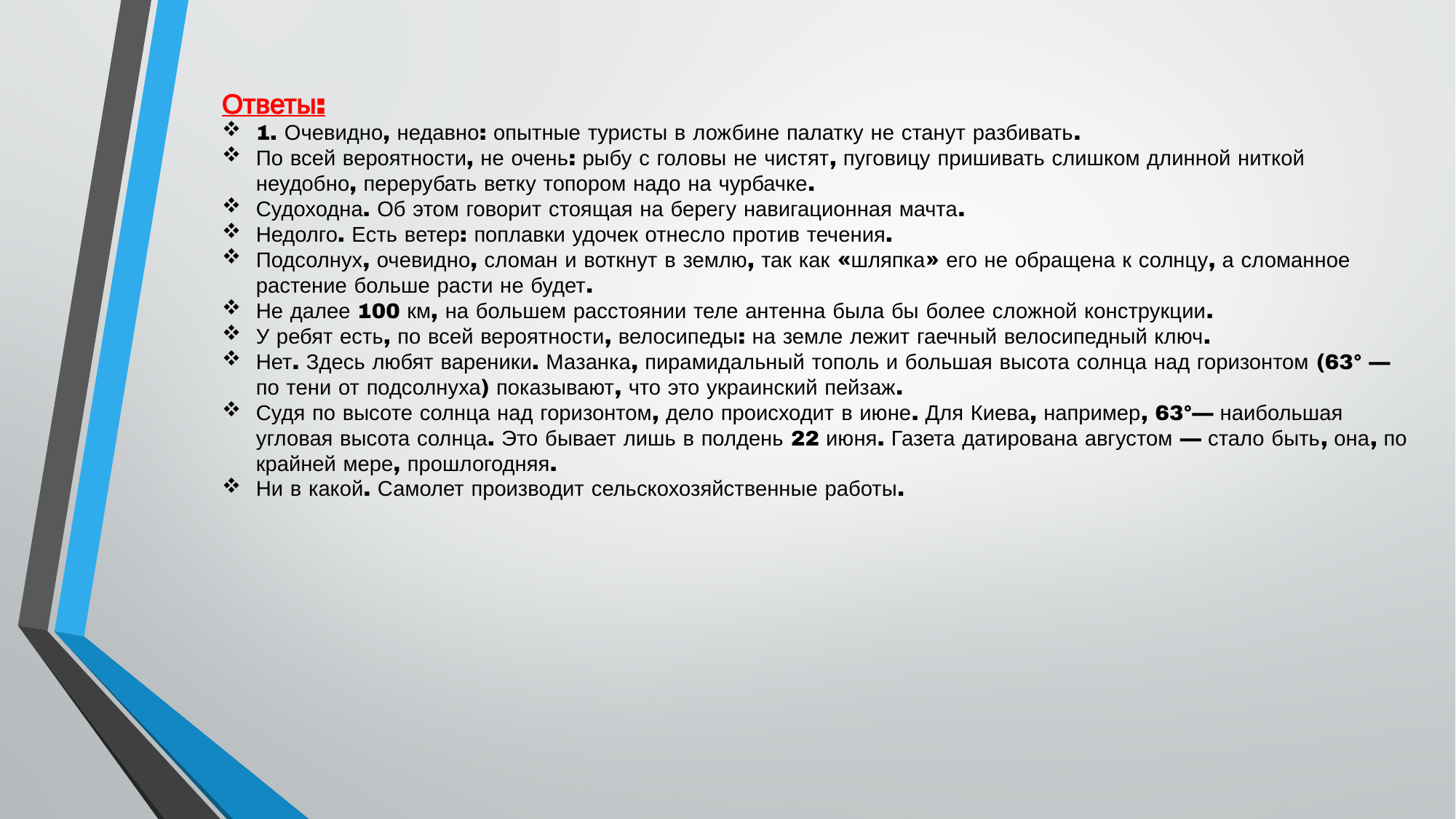

Ответы:
1. Очевидно, недавно: опытные туристы в ложбине палатку не станут разбивать.
По всей вероятности, не очень: рыбу с головы не чистят, пуговицу пришивать слишком длинной ниткой неудобно, перерубать ветку топором надо на чурбачке.
Судоходна. Об этом говорит стоящая на берегу навигационная мачта.
Недолго. Есть ветер: поплавки удочек отнесло против течения.
Подсолнух, очевидно, сломан и воткнут в землю, так как «шляпка» его не обращена к солнцу, а сломанное растение больше расти не будет.
Не далее 100 км, на большем расстоянии теле антенна была бы более сложной конструкции.
У ребят есть, по всей вероятности, велосипеды: на земле лежит гаечный велосипедный ключ.
Нет. Здесь любят вареники. Мазанка, пирамидальный тополь и большая высота солнца над горизонтом (63° — по тени от подсолнуха) показывают, что это украинский пейзаж.
Судя по высоте солнца над горизонтом, дело происходит в июне. Для Киева, например, 63°— наибольшая угловая высота солнца. Это бывает лишь в полдень 22 июня. Газета датирована августом — стало быть, она, по крайней мере, прошлогодняя.
Ни в какой. Самолет производит сельскохозяйственные работы.